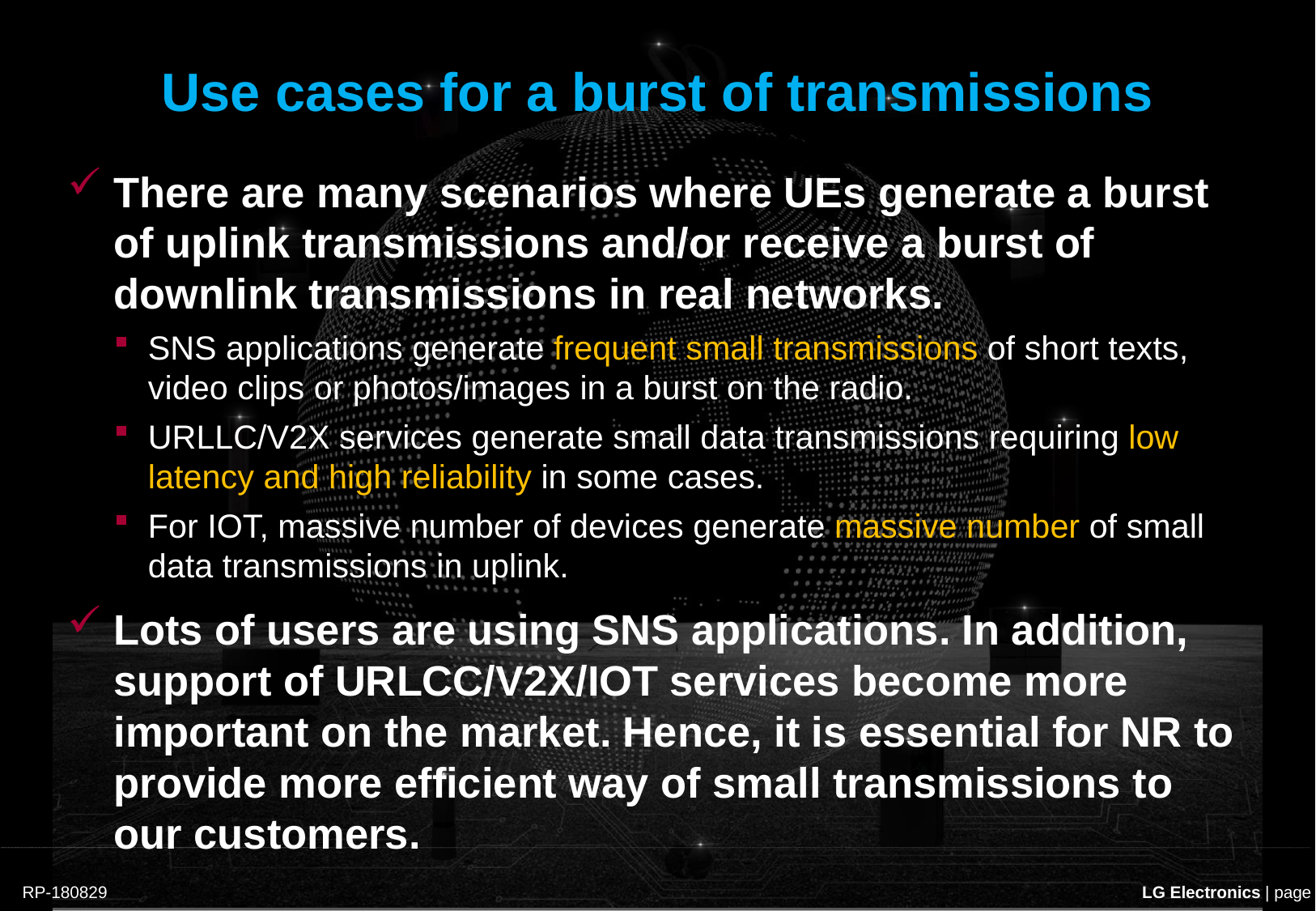

# Use cases for a burst of transmissions
There are many scenarios where UEs generate a burst of uplink transmissions and/or receive a burst of downlink transmissions in real networks.
SNS applications generate frequent small transmissions of short texts, video clips or photos/images in a burst on the radio.
URLLC/V2X services generate small data transmissions requiring low latency and high reliability in some cases.
For IOT, massive number of devices generate massive number of small data transmissions in uplink.
Lots of users are using SNS applications. In addition, support of URLCC/V2X/IOT services become more important on the market. Hence, it is essential for NR to provide more efficient way of small transmissions to our customers.